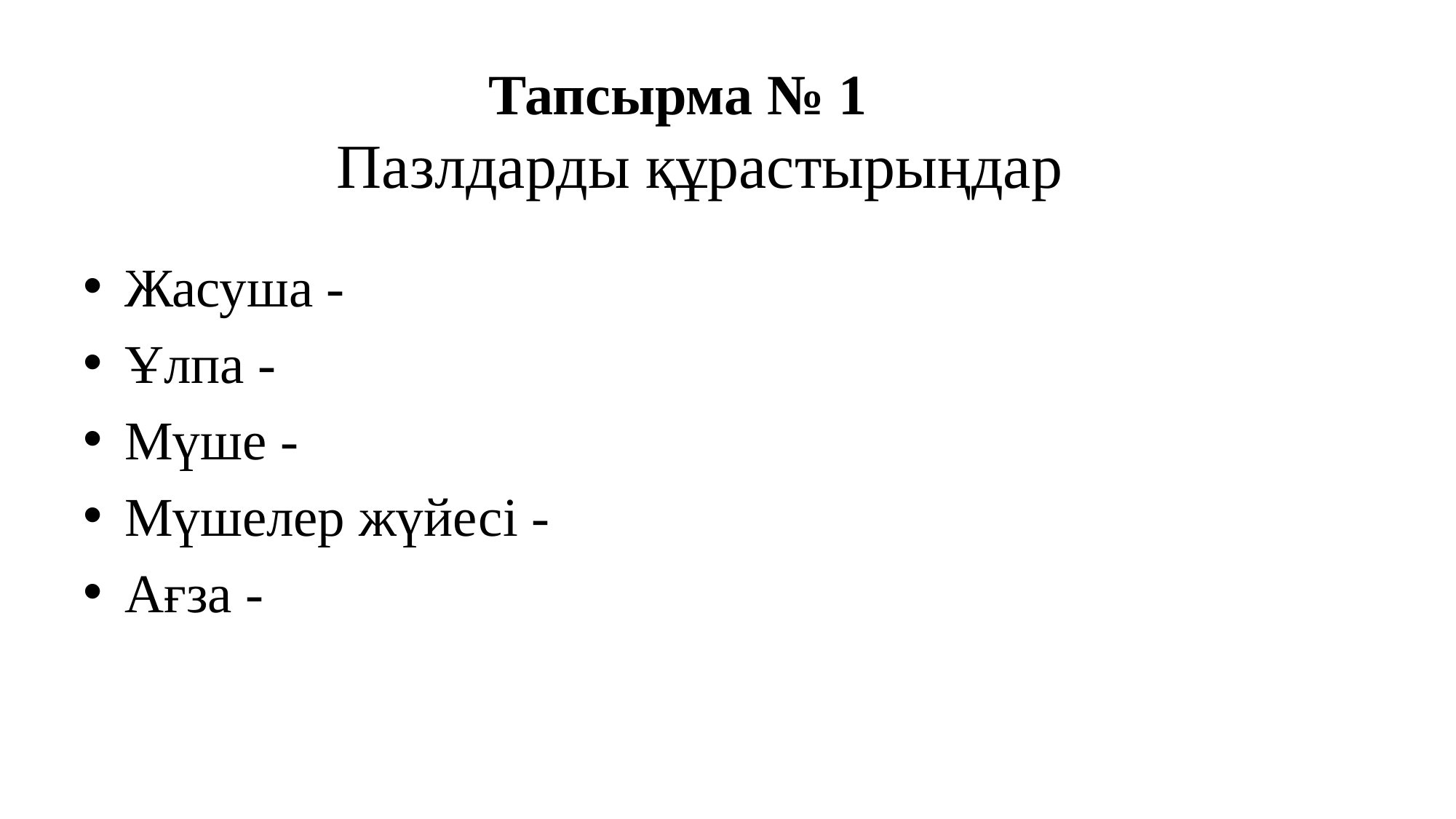

# Тапсырма № 1 Пазлдарды құрастырыңдар
Жасуша -
Ұлпа -
Мүше -
Мүшелер жүйесі -
Ағза -